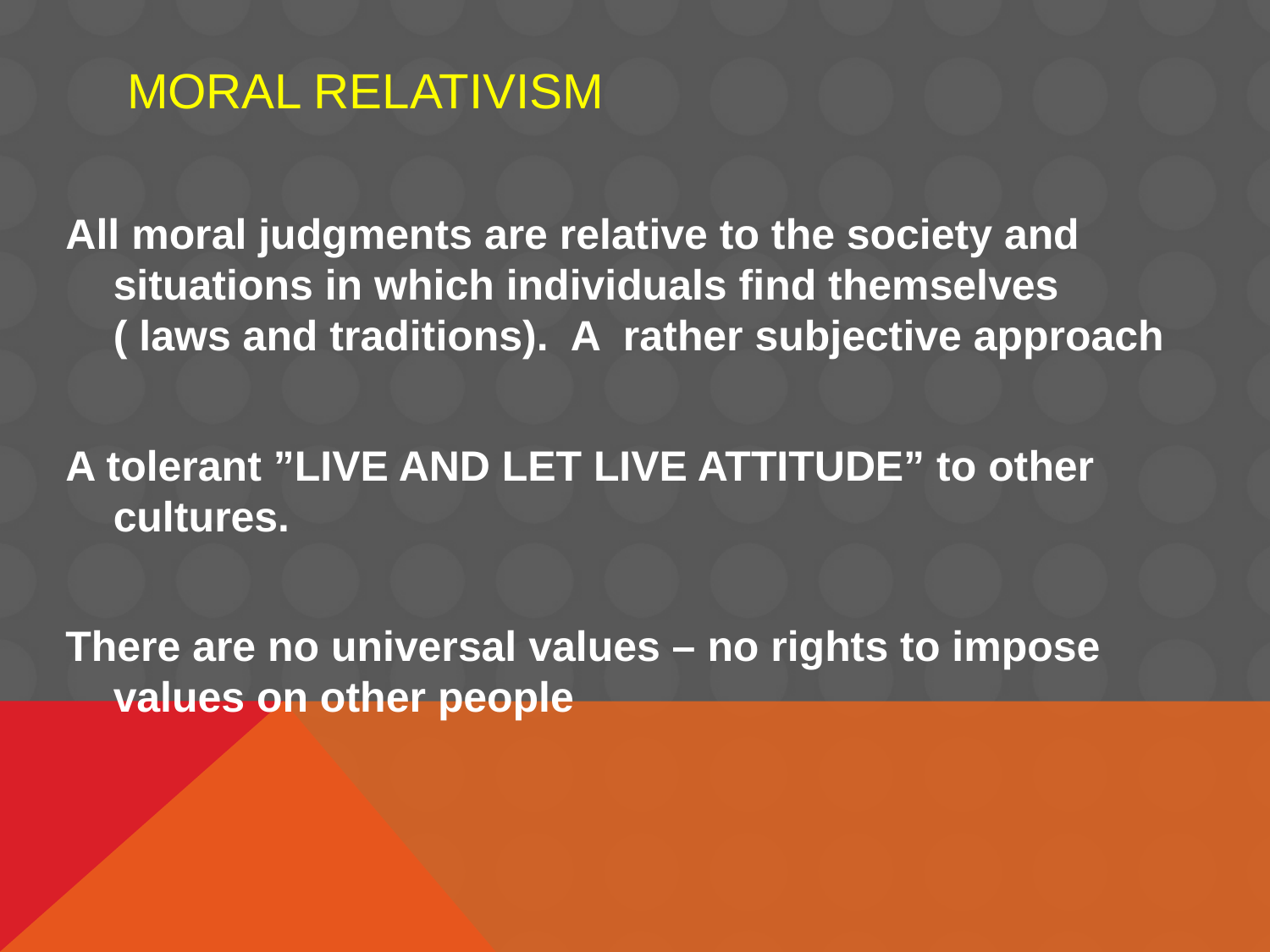

# Moral relativism
All moral judgments are relative to the society and situations in which individuals find themselves ( laws and traditions).  A  rather subjective approach

A tolerant ”LIVE AND LET LIVE ATTITUDE” to other cultures.

There are no universal values – no rights to impose values on other people